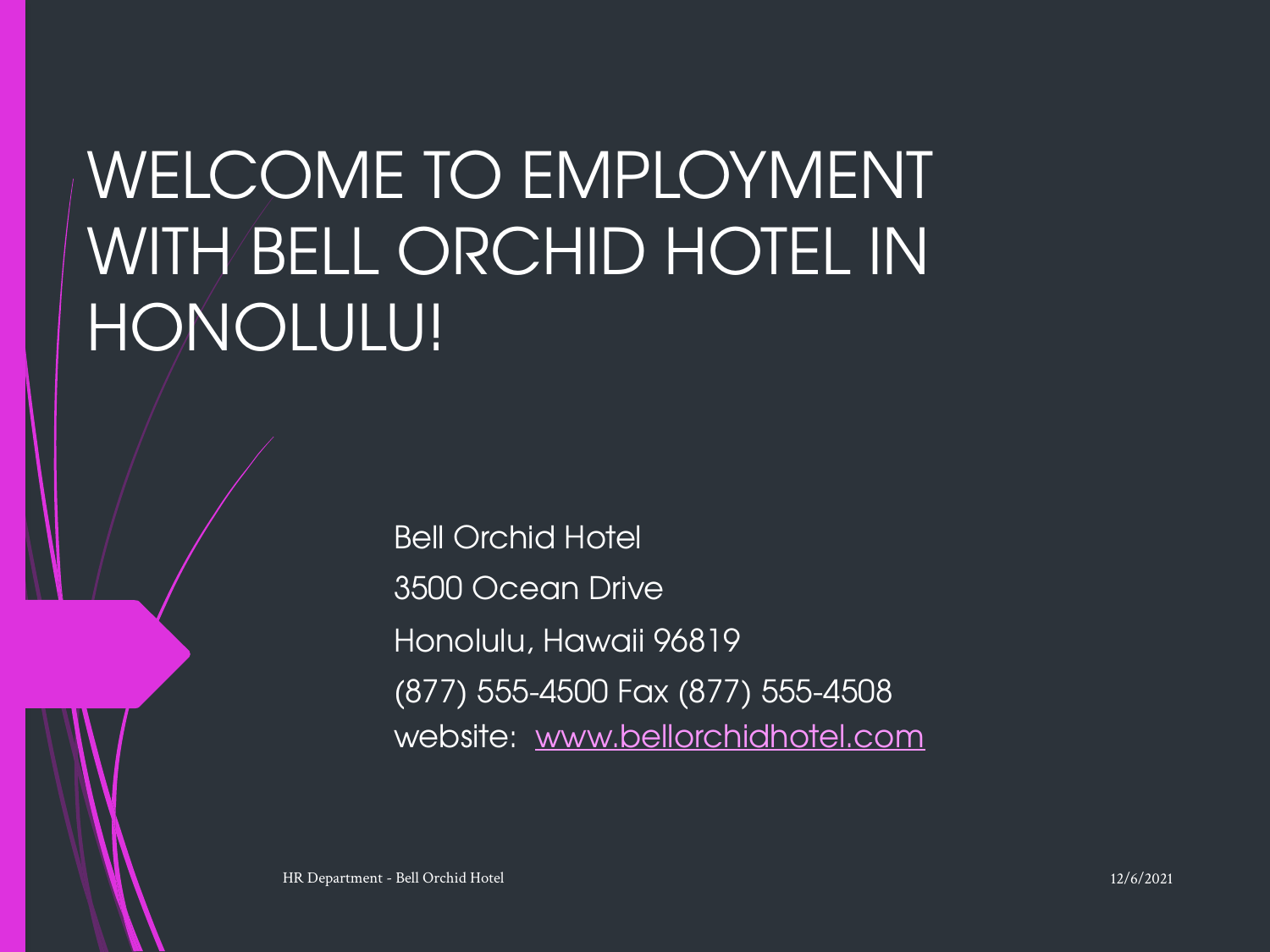

# WELCOME TO EMPLOYMENT WITH BELL ORCHID HOTEL IN HONOLULU!
Bell Orchid Hotel
3500 Ocean Drive
Honolulu, Hawaii 96819
(877) 555-4500 Fax (877) 555-4508
website:  www.bellorchidhotel.com
12/6/2021
HR Department - Bell Orchid Hotel